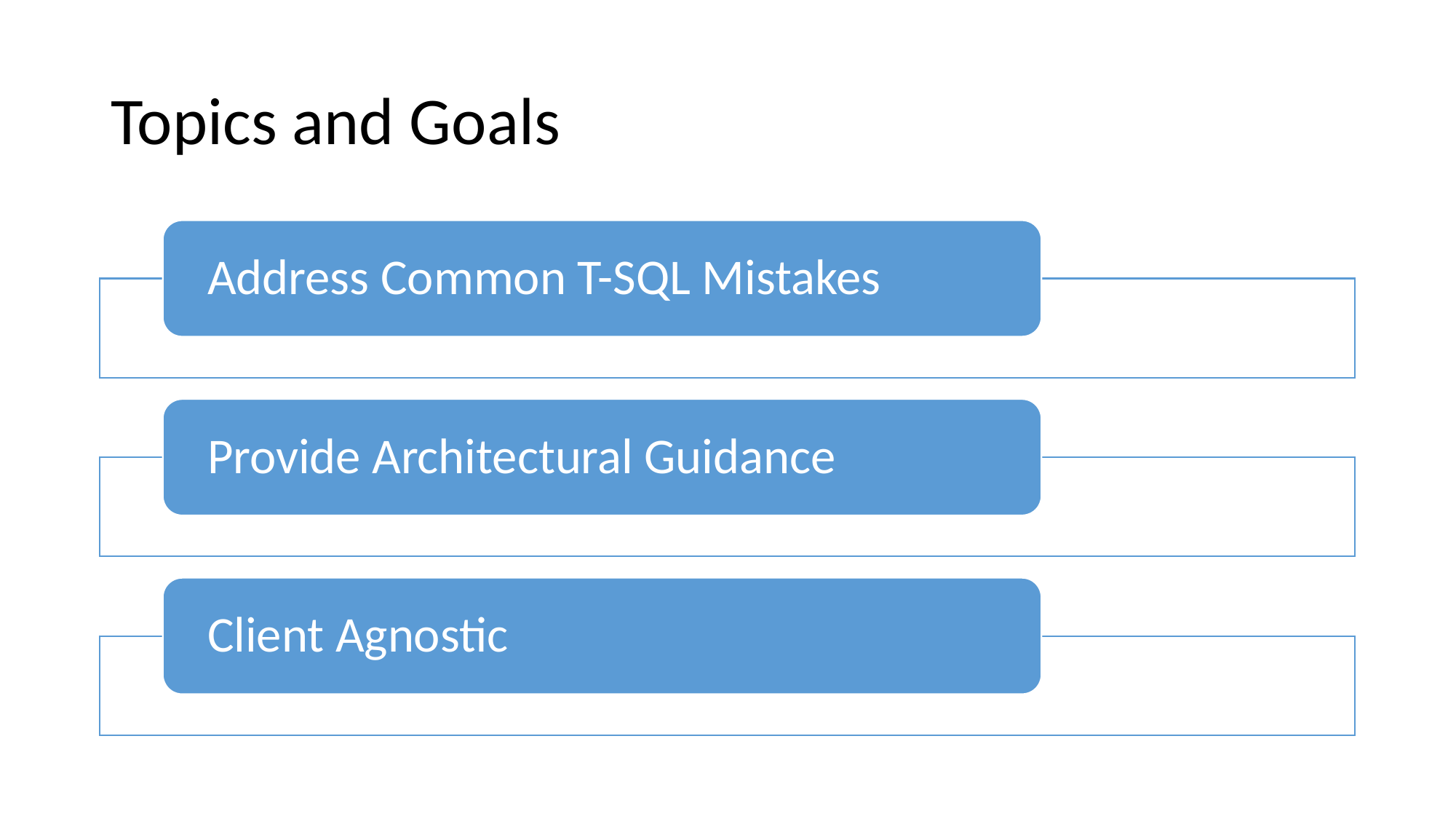

# Topics and Goals
Address Common T-SQL Mistakes
Provide Architectural Guidance
Client Agnostic